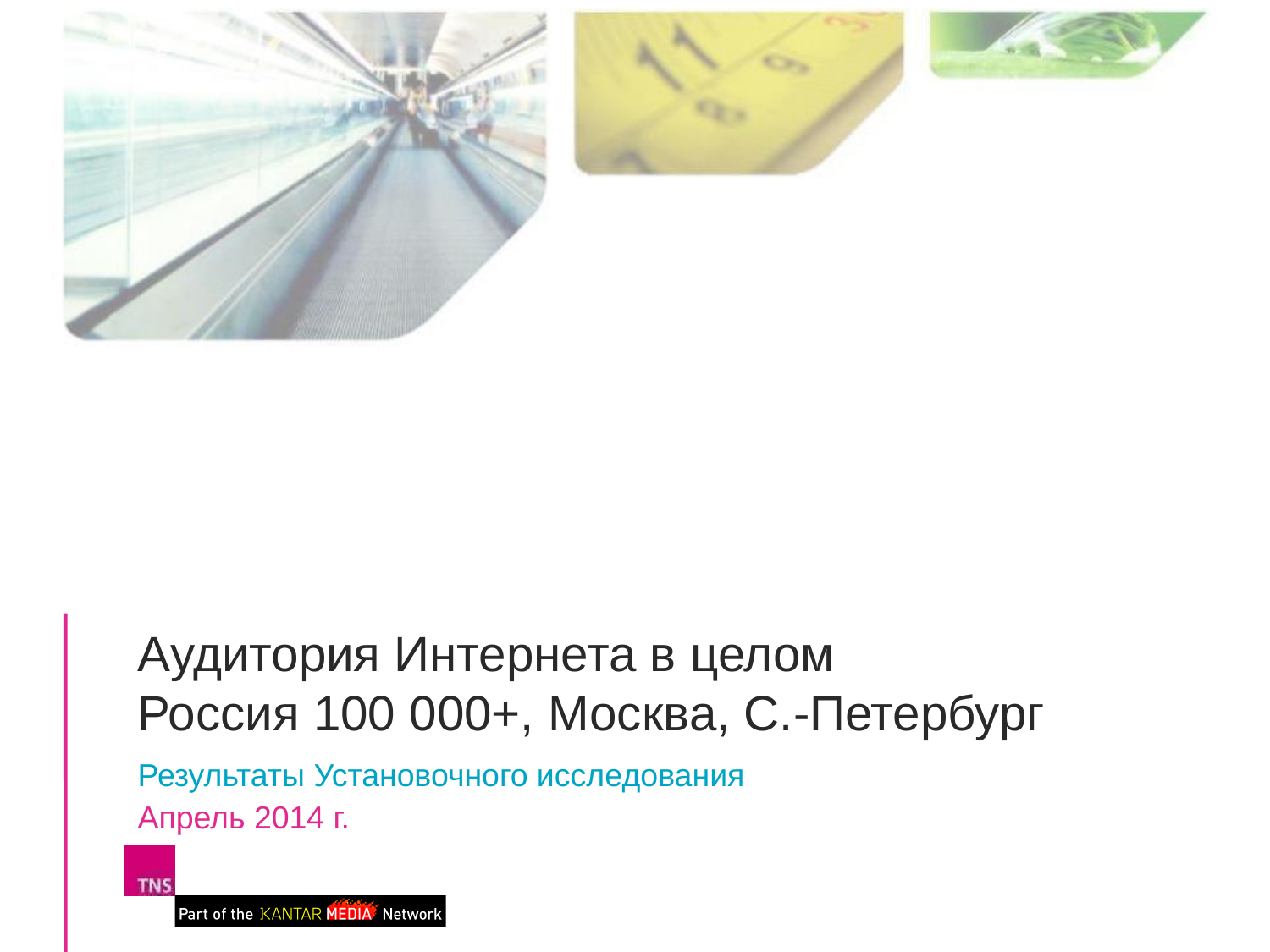

# Аудитория Интернета в целом Россия 100 000+, Москва, С.-Петербург
Результаты Установочного исследования
Апрель 2014 г.